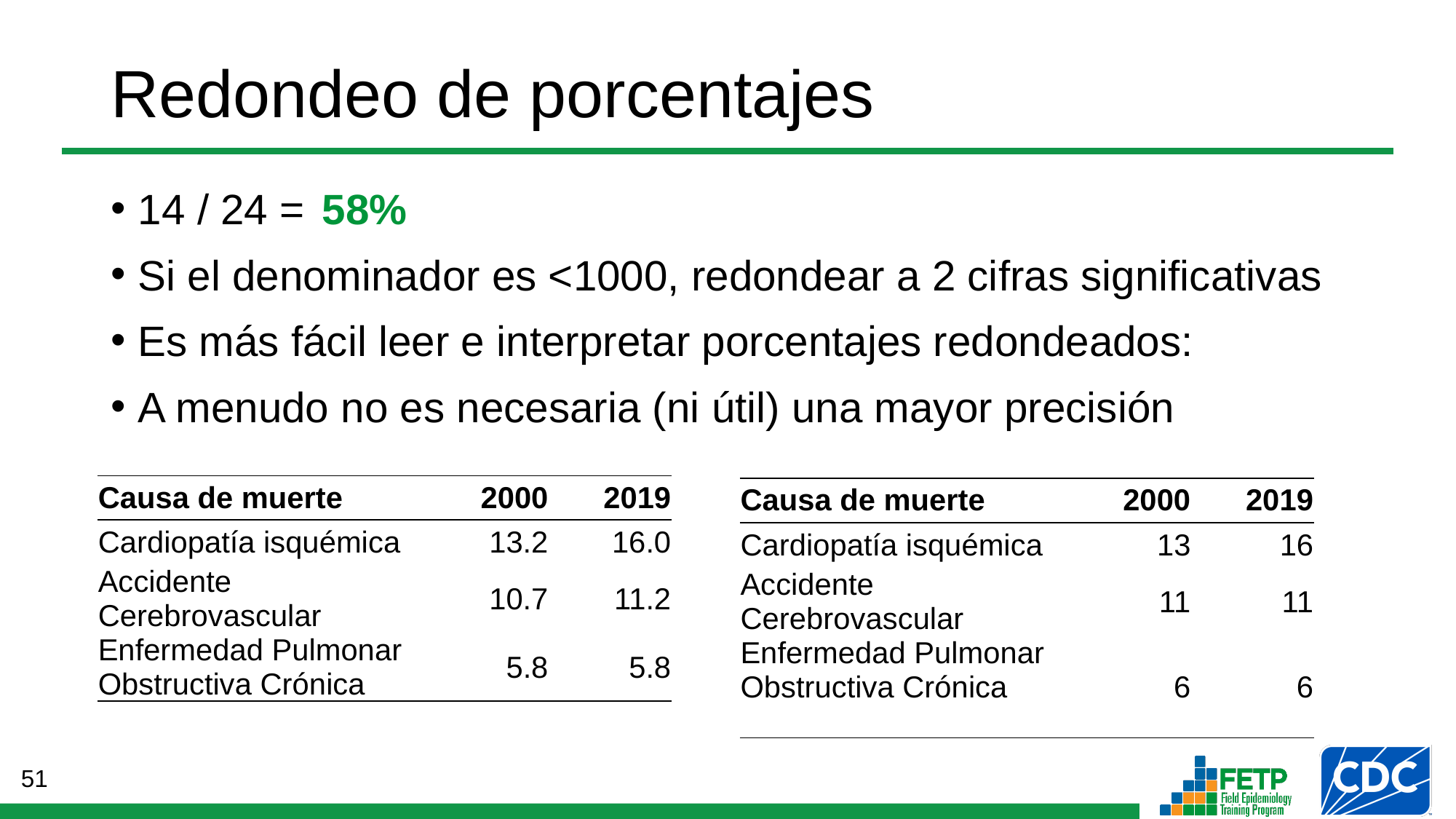

# Redondeo de porcentajes
14 / 24 = ?
Si el denominador es <1000, redondear a 2 cifras significativas
Es más fácil leer e interpretar porcentajes redondeados:
A menudo no es necesaria (ni útil) una mayor precisión

58%
|  |  |  |
| --- | --- | --- |
| Causa de muerte | 2000 | 2019 |
| Cardiopatía isquémica | 13.2 | 16.0 |
| Accidente Cerebrovascular | 10.7 | 11.2 |
| Enfermedad Pulmonar Obstructiva Crónica | 5.8 | 5.8 |
|  |  |  |
| --- | --- | --- |
| Causa de muerte | 2000 | 2019 |
| Cardiopatía isquémica | 13 | 16 |
| Accidente Cerebrovascular | 11 | 11 |
| Enfermedad Pulmonar Obstructiva Crónica | 6 | 6 |